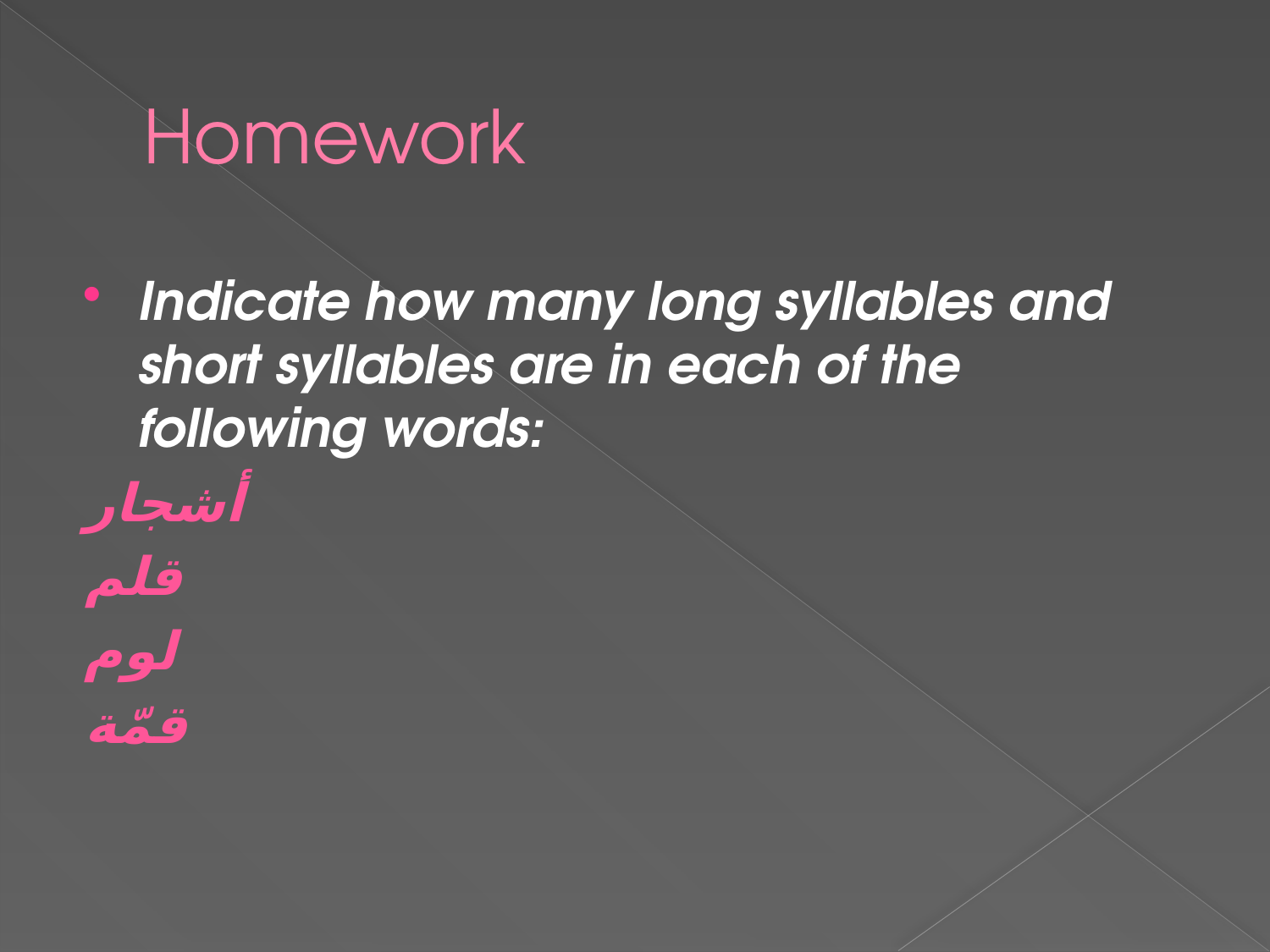

# Homework
Indicate how many long syllables and short syllables are in each of the following words:
أشجار
قلم
لوم
قمّة